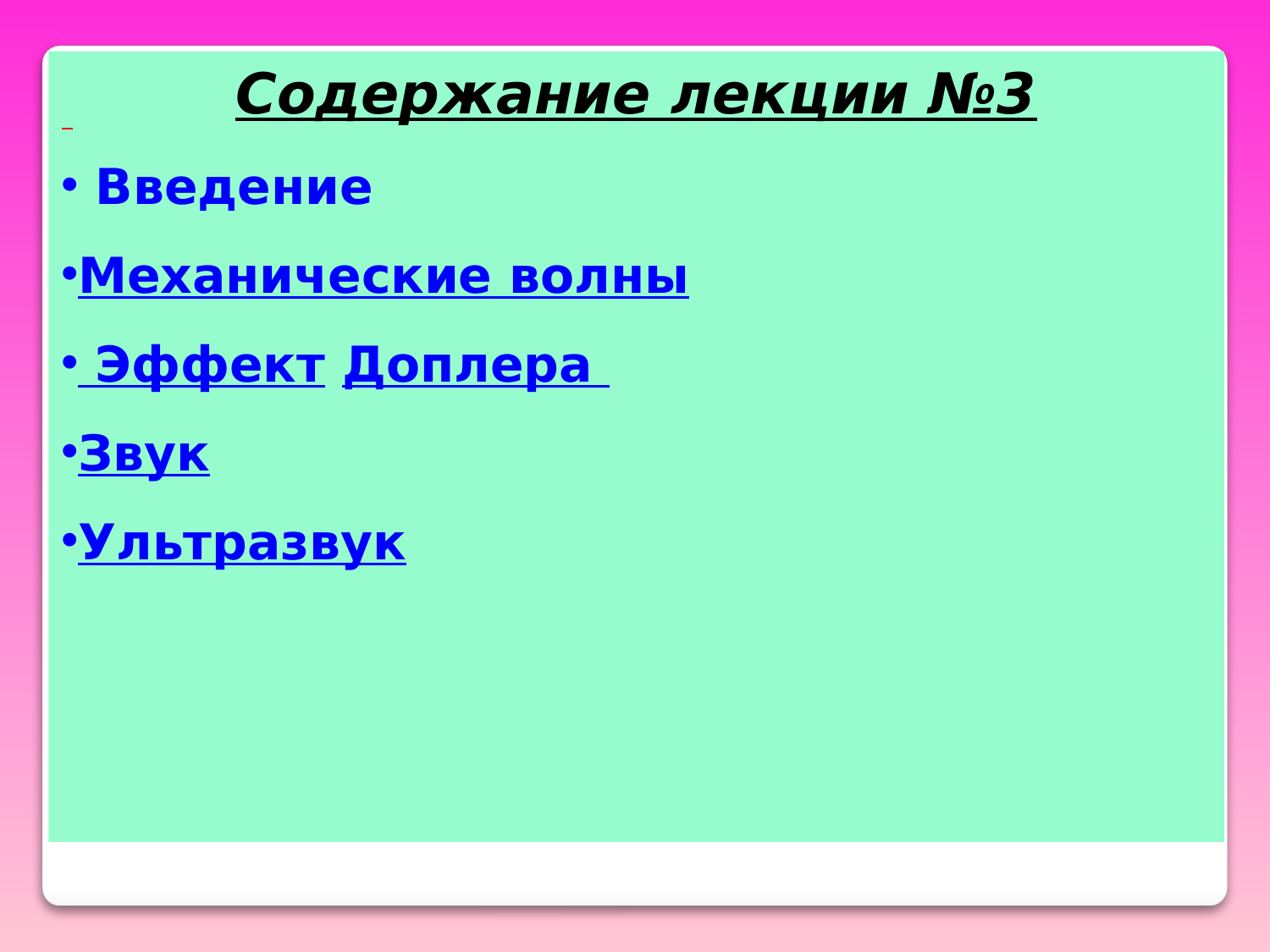

Содержание лекции №3
 Введение
Механические волны
 Эффект Доплера
Звук
Ультразвук